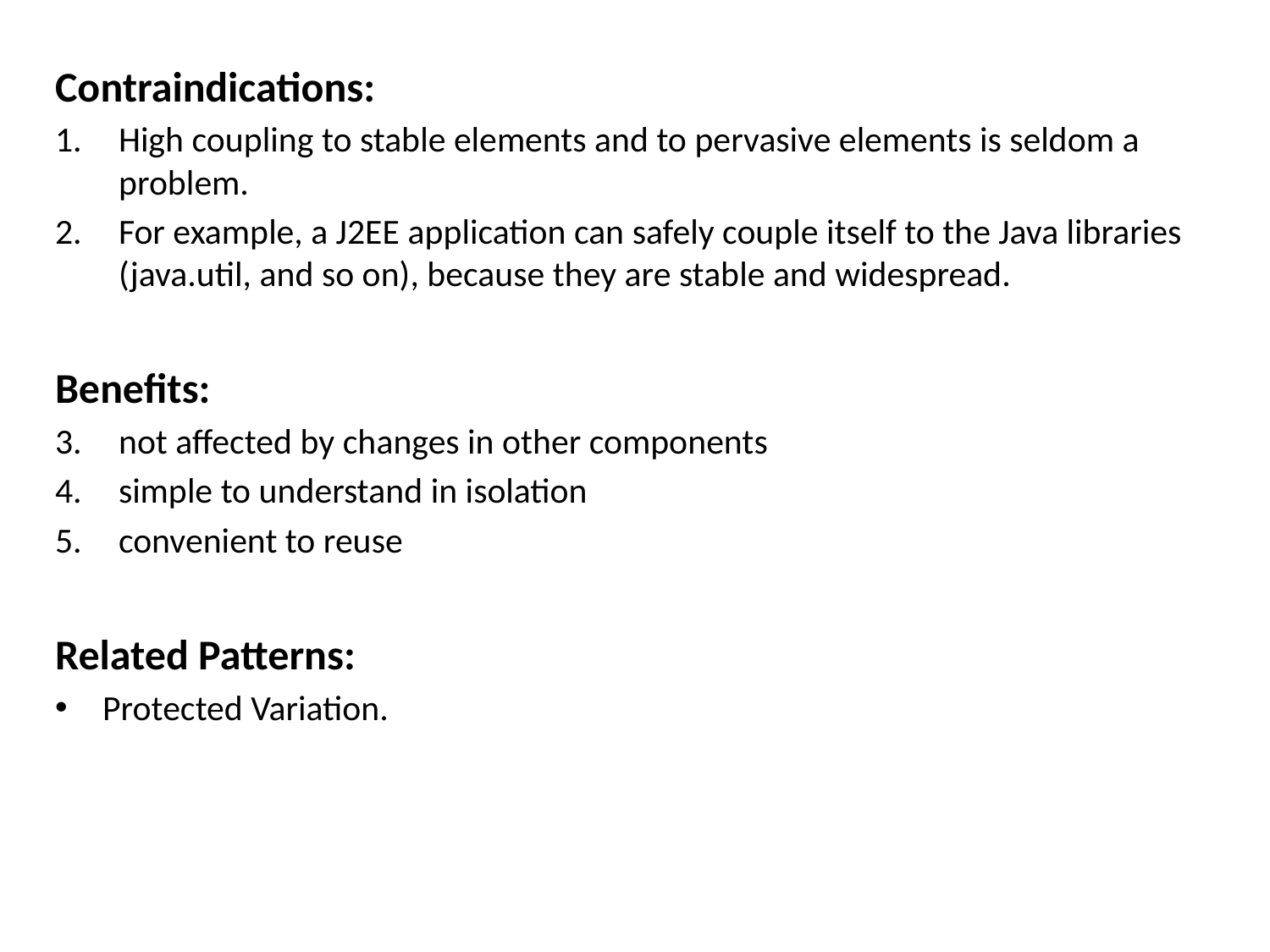

Contraindications:
High coupling to stable elements and to pervasive elements is seldom a problem.
For example, a J2EE application can safely couple itself to the Java libraries (java.util, and so on), because they are stable and widespread.

Benefits:
not affected by changes in other components
simple to understand in isolation
convenient to reuse

Related Patterns:
Protected Variation.